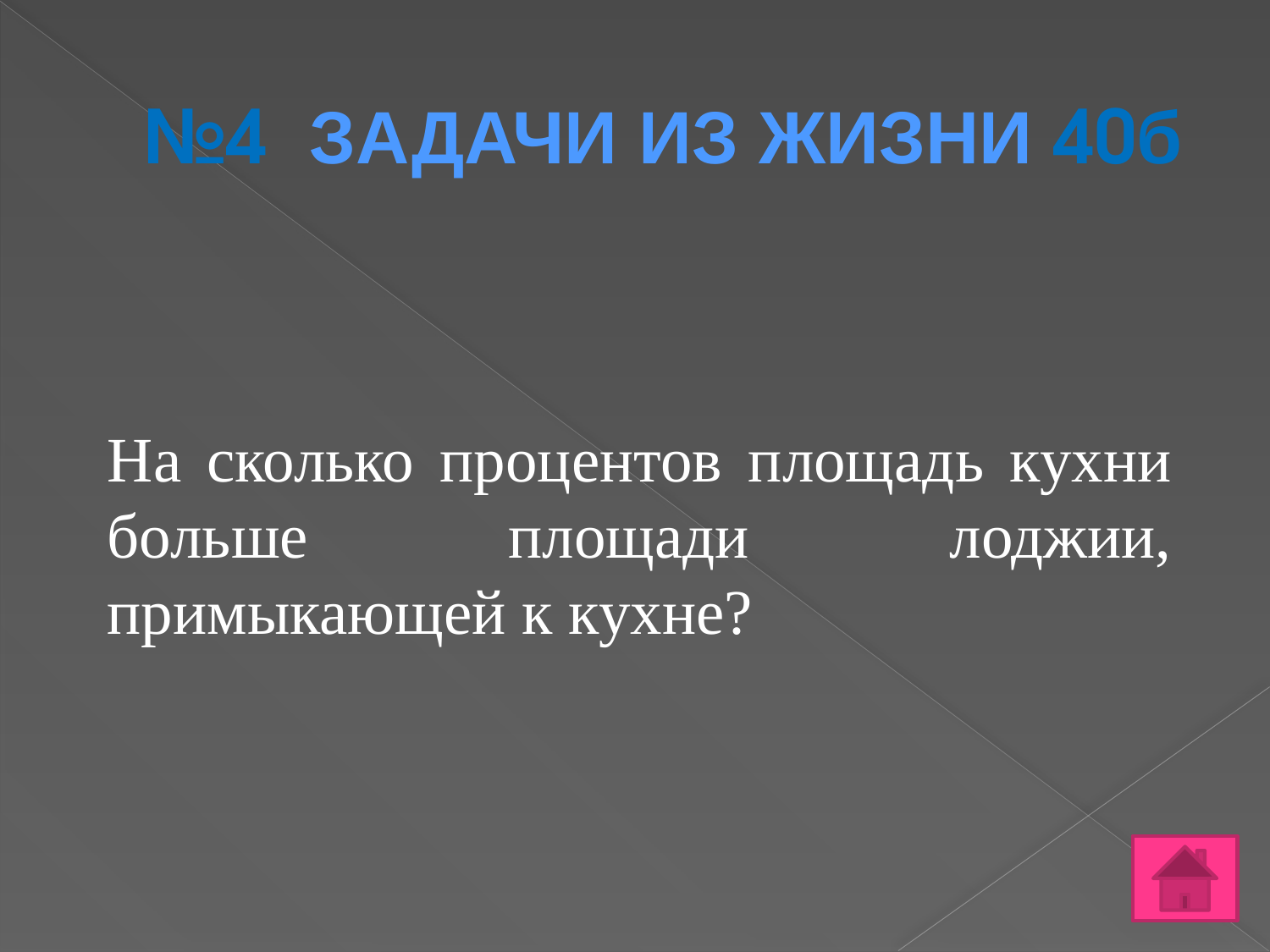

# №4  ЗАДАЧИ ИЗ ЖИЗНИ 40б
На сколько процентов площадь кухни больше площади лоджии, примыкающей к кухне?